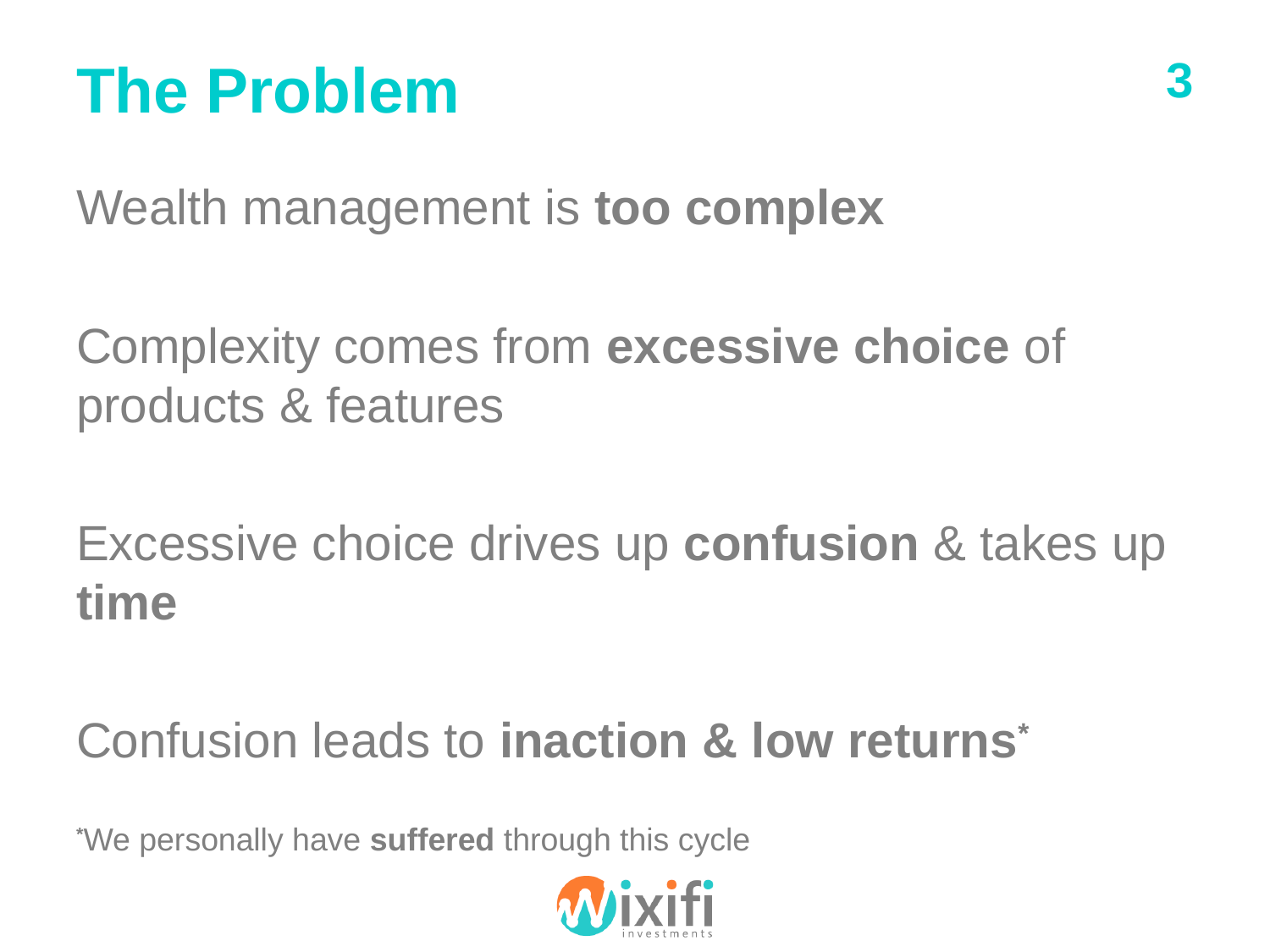

# The Problem
3
Wealth management is too complex

Complexity comes from excessive choice of products & features

Excessive choice drives up confusion & takes up time

Confusion leads to inaction & low returns*

*We personally have suffered through this cycle